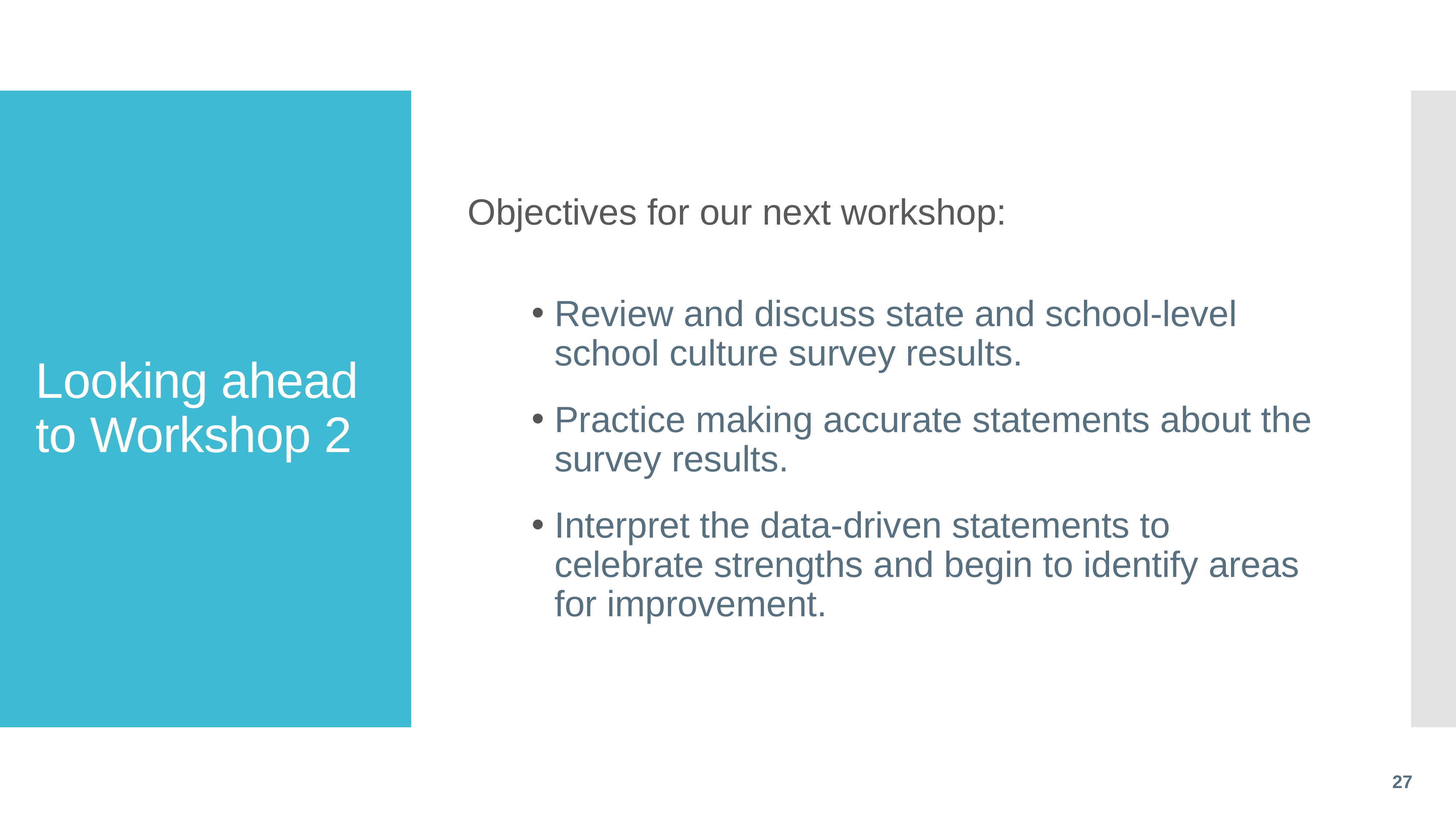

Objectives for our next workshop:

Review and discuss state and school-level school culture survey results.
Practice making accurate statements about the survey results.
Interpret the data-driven statements to celebrate strengths and begin to identify areas for improvement.
# Looking ahead to Workshop 2
27